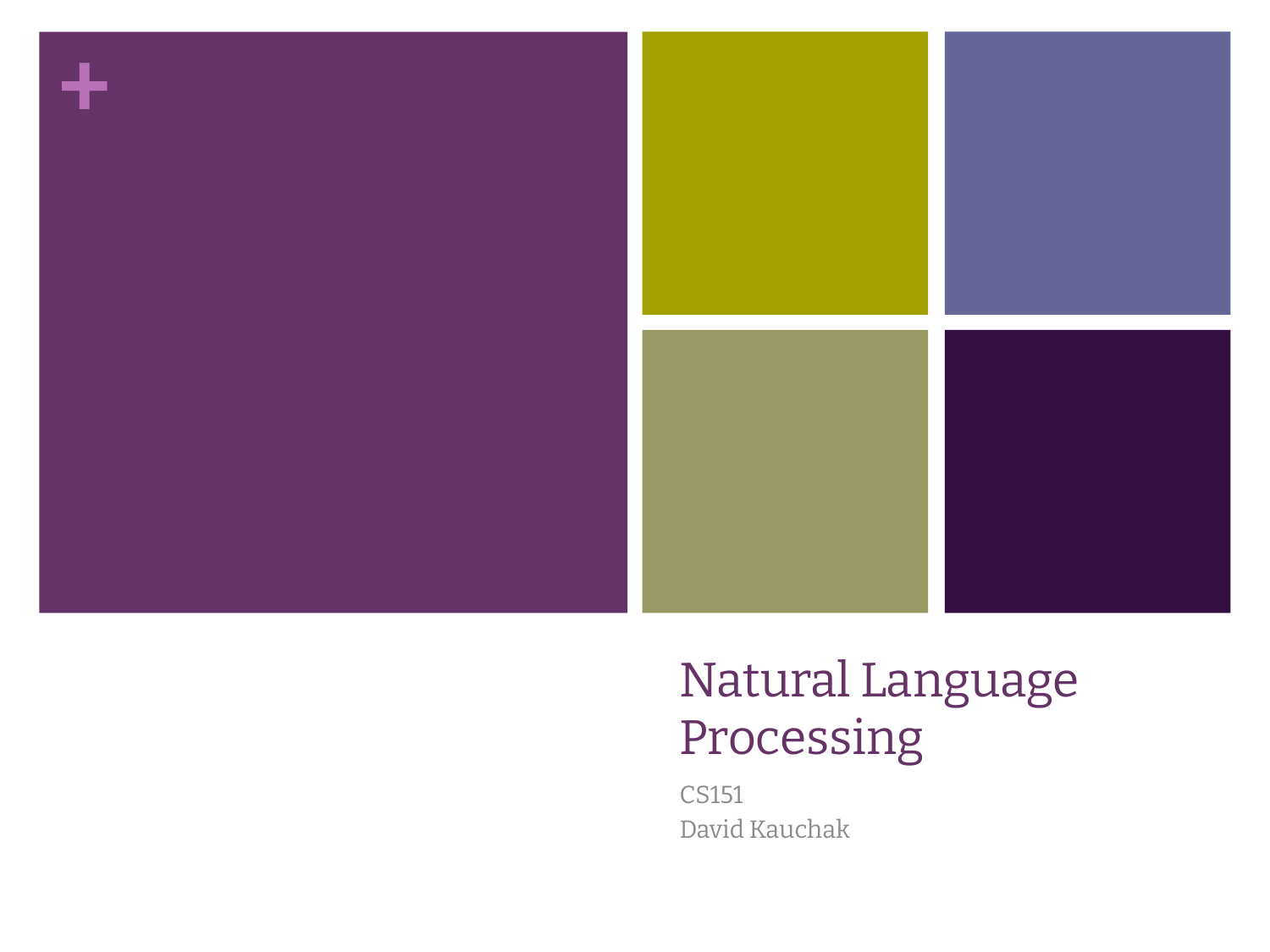

# Natural Language Processing
CS151
David Kauchak